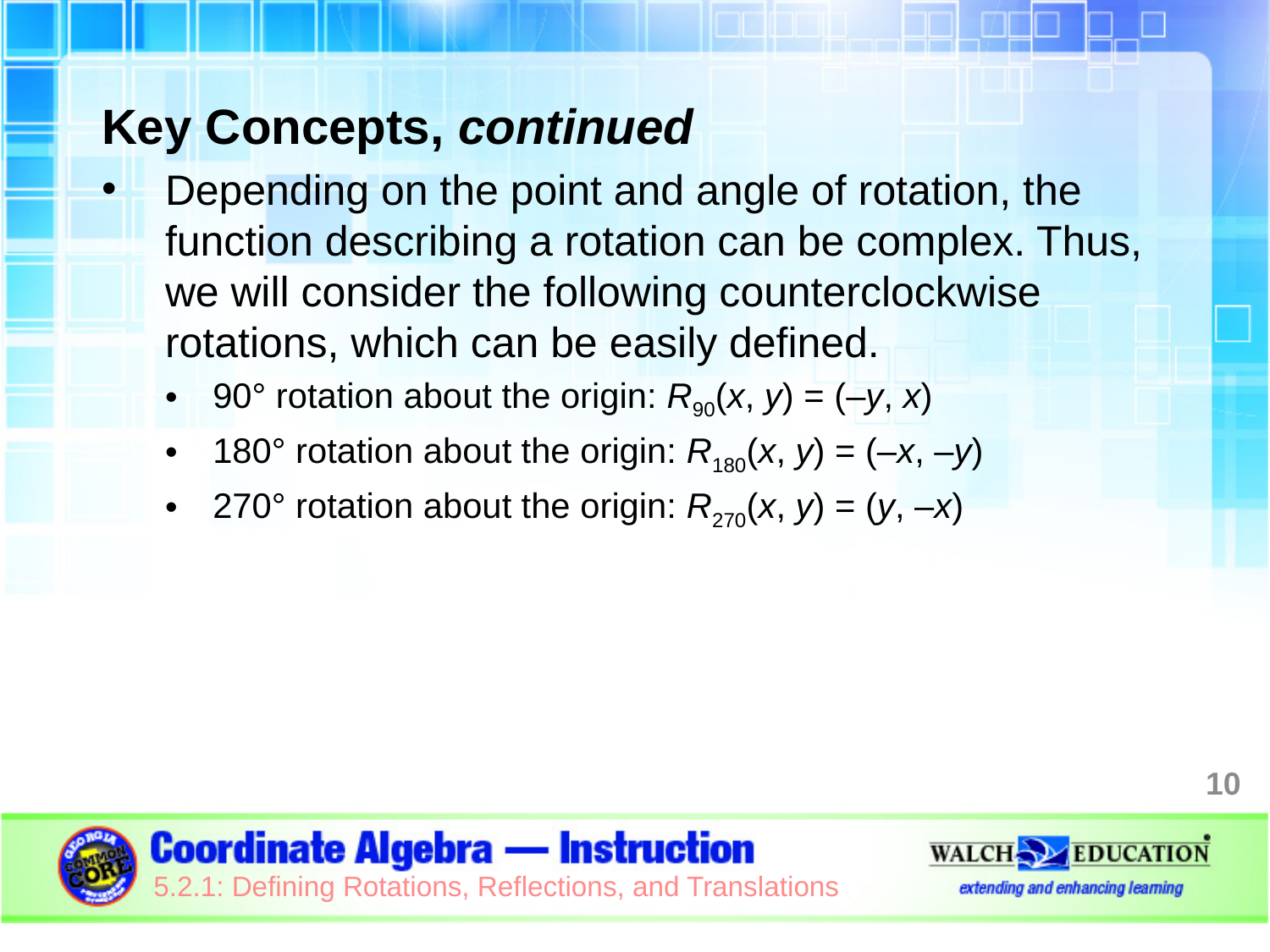

Key Concepts, continued
Depending on the point and angle of rotation, the function describing a rotation can be complex. Thus, we will consider the following counterclockwise rotations, which can be easily defined.
90° rotation about the origin: R90(x, y) = (–y, x)
180° rotation about the origin: R180(x, y) = (–x, –y)
270° rotation about the origin: R270(x, y) = (y, –x)

10
5.2.1: Defining Rotations, Reflections, and Translations